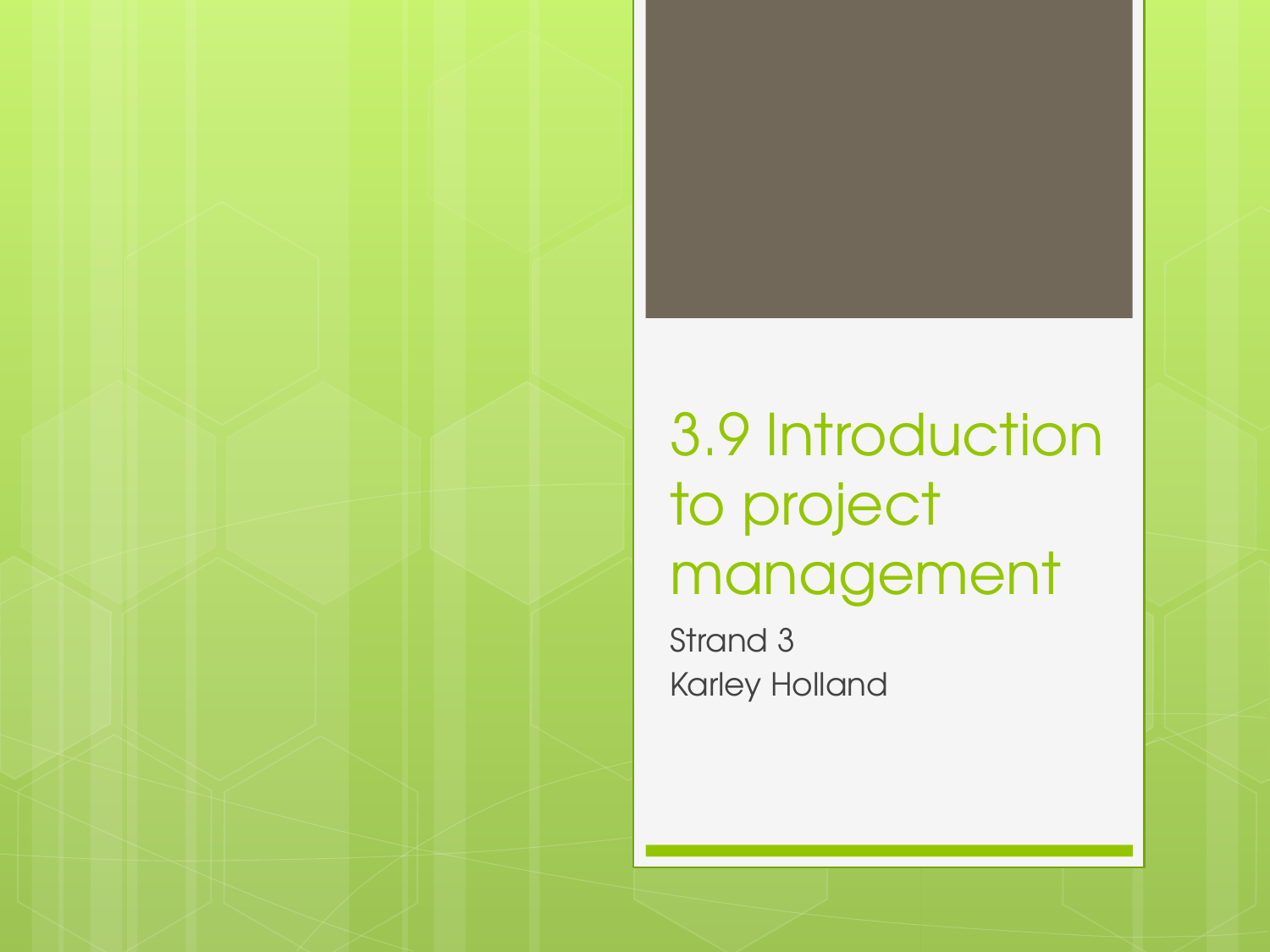

# 3.9 Introduction to project management
Strand 3
Karley Holland